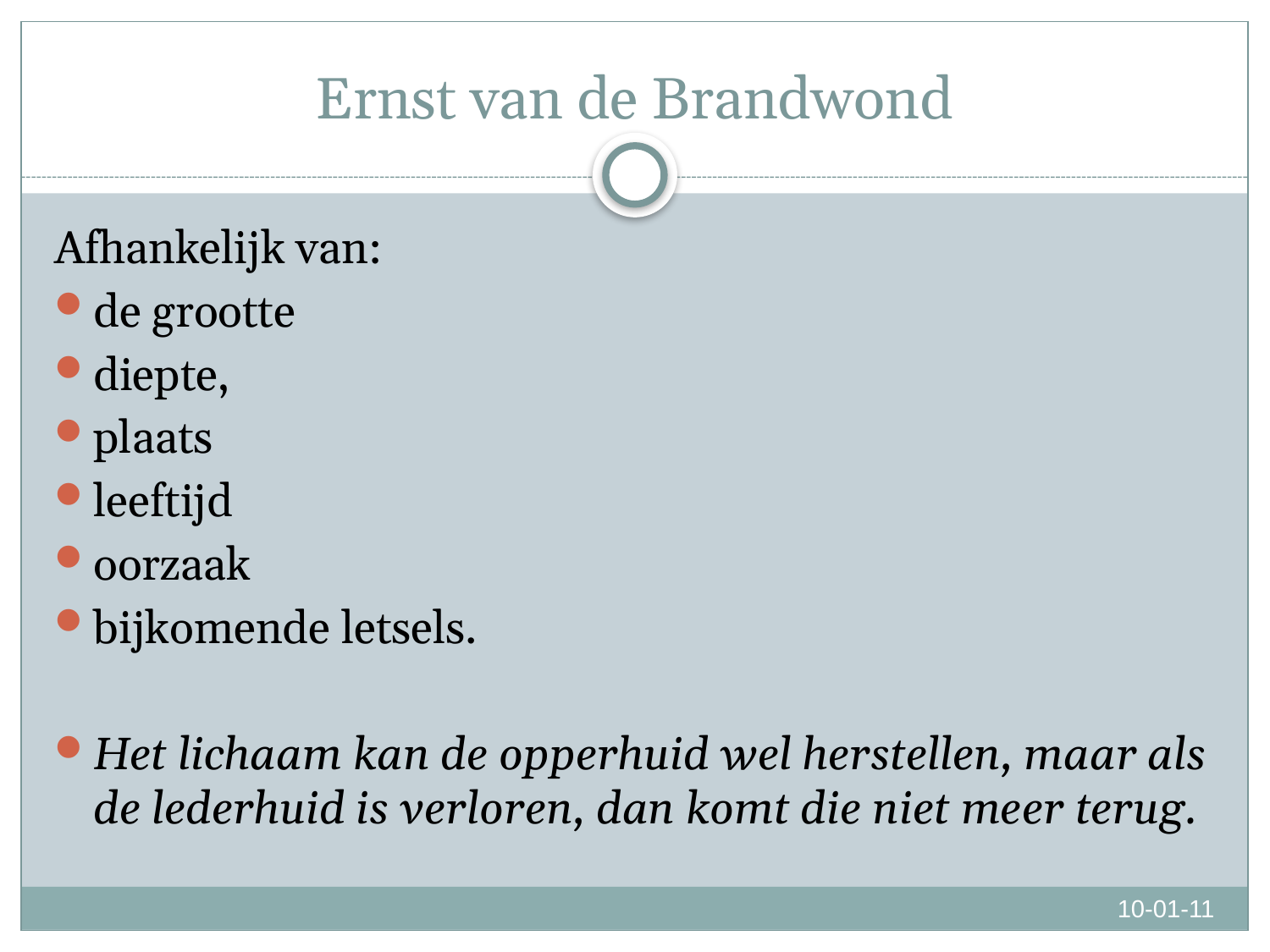

# Ernst van de Brandwond
Afhankelijk van:
de grootte
diepte,
plaats
leeftijd
oorzaak
bijkomende letsels.

Het lichaam kan de opperhuid wel herstellen, maar als de lederhuid is verloren, dan komt die niet meer terug.

10-01-11